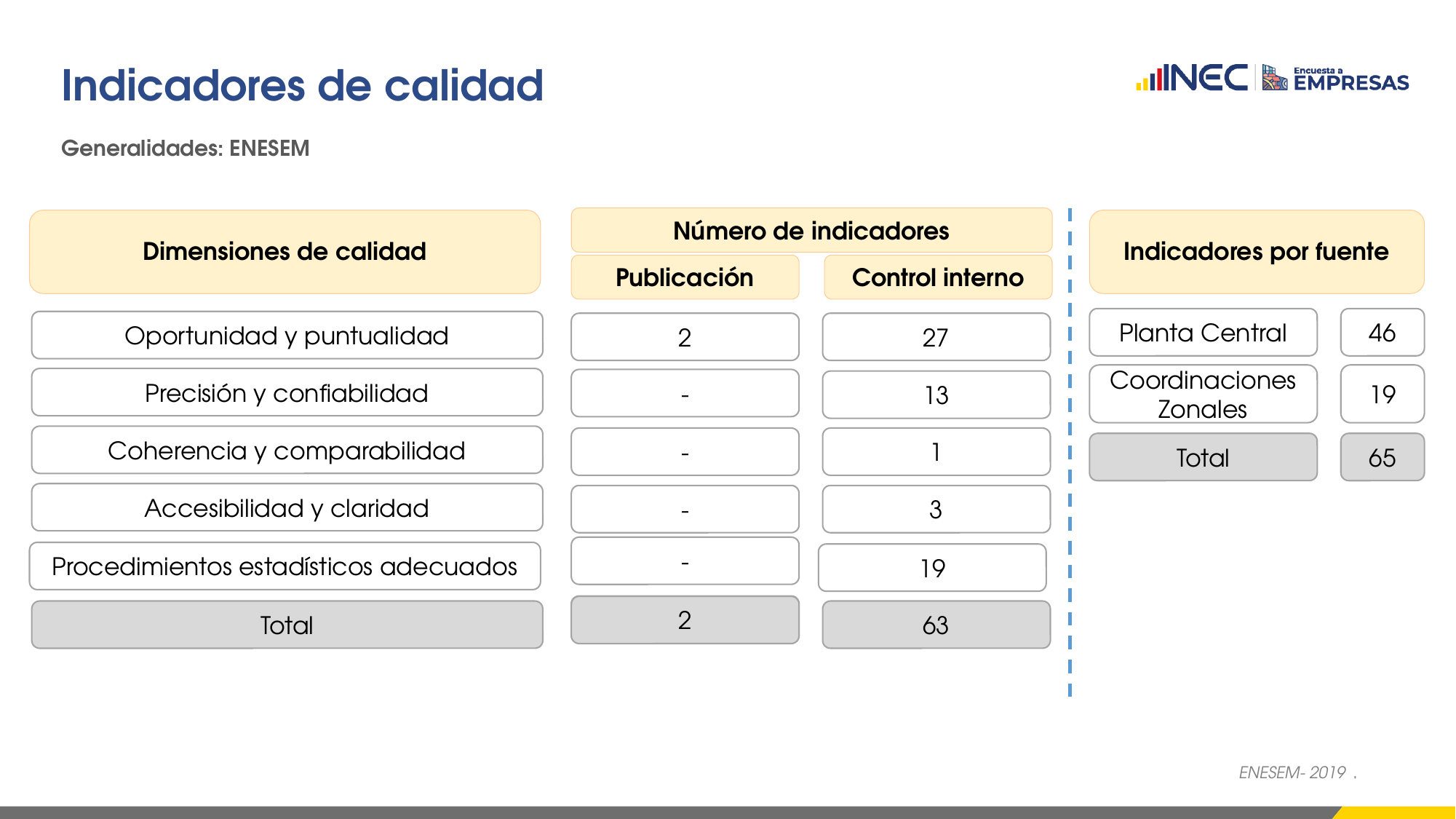

# Indicadores de calidad
Generalidades: ENESEM
Número de indicadores

Dimensiones de calidad

Indicadores por fuente

Control interno
Publicación
Planta Central
46
Oportunidad y puntualidad
2
27
Coordinaciones Zonales
19
Precisión y confiabilidad
-
13
Coherencia y comparabilidad
-
1
Total
65
Accesibilidad y claridad
-
3
-
Procedimientos estadísticos adecuados

19

-
2
Total
63

ENESEM- 2019